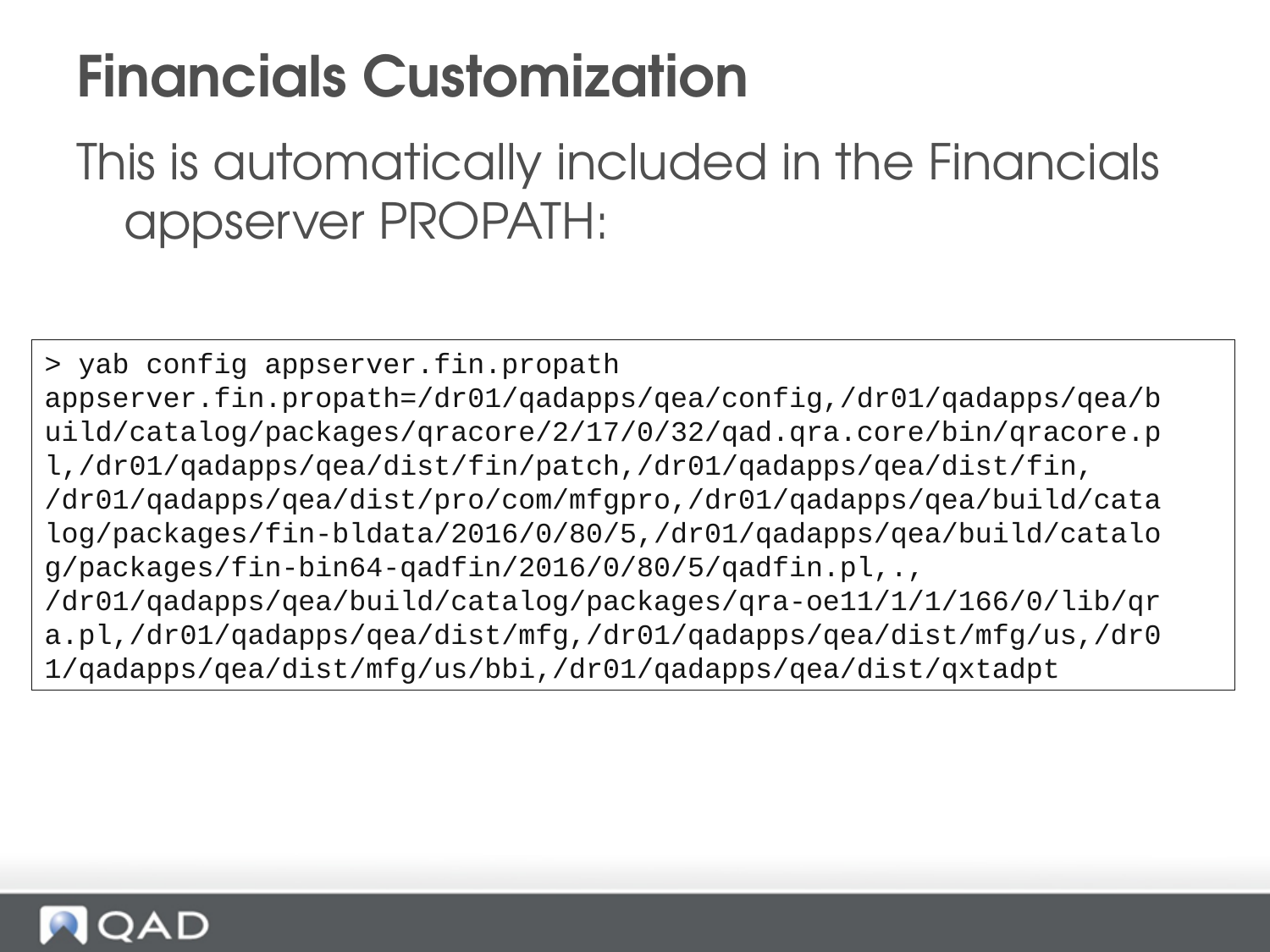

# Financials Customization
This is automatically included in the Financials appserver PROPATH:
> yab config appserver.fin.propath
appserver.fin.propath=/dr01/qadapps/qea/config,/dr01/qadapps/qea/b
uild/catalog/packages/qracore/2/17/0/32/qad.qra.core/bin/qracore.p
l,/dr01/qadapps/qea/dist/fin/patch,/dr01/qadapps/qea/dist/fin,
/dr01/qadapps/qea/dist/pro/com/mfgpro,/dr01/qadapps/qea/build/cata
log/packages/fin-bldata/2016/0/80/5,/dr01/qadapps/qea/build/catalo
g/packages/fin-bin64-qadfin/2016/0/80/5/qadfin.pl,.,
/dr01/qadapps/qea/build/catalog/packages/qra-oe11/1/1/166/0/lib/qr
a.pl,/dr01/qadapps/qea/dist/mfg,/dr01/qadapps/qea/dist/mfg/us,/dr0
1/qadapps/qea/dist/mfg/us/bbi,/dr01/qadapps/qea/dist/qxtadpt